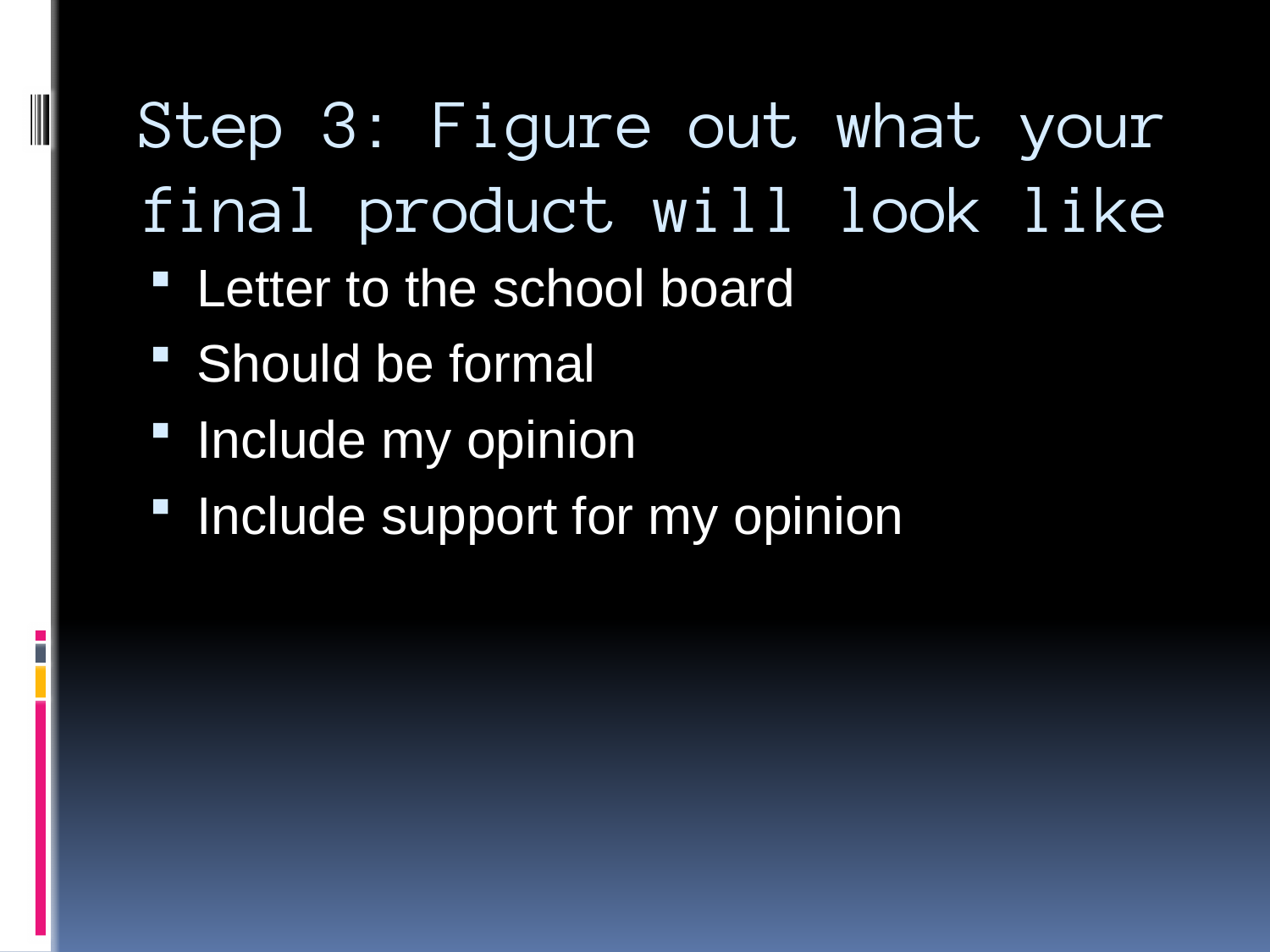

# Step 3: Figure out what your final product will look like
Letter to the school board
Should be formal
Include my opinion
Include support for my opinion